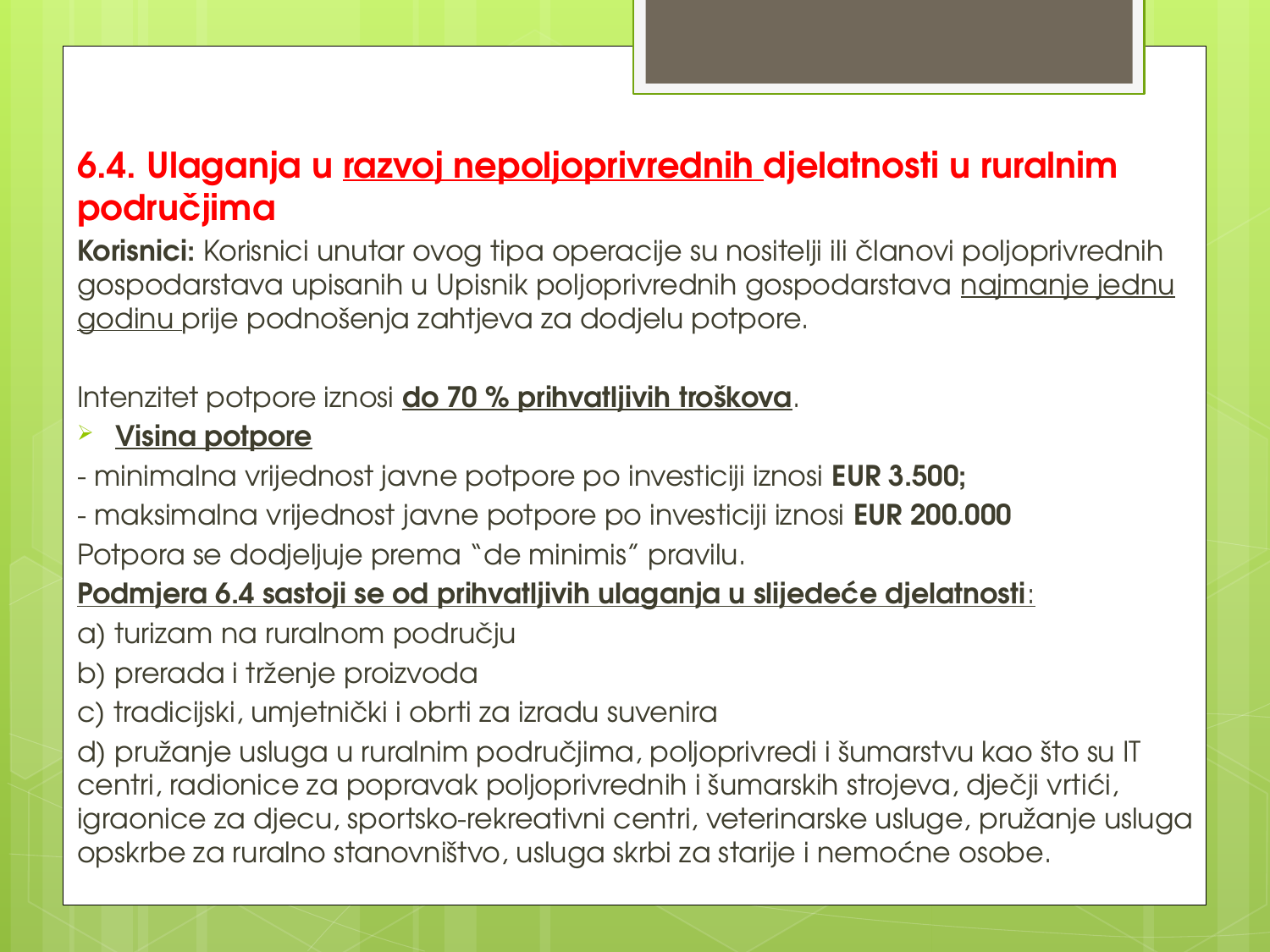

6.4. Ulaganja u razvoj nepoljoprivrednih djelatnosti u ruralnim područjima
Korisnici: Korisnici unutar ovog tipa operacije su nositelji ili članovi poljoprivrednih gospodarstava upisanih u Upisnik poljoprivrednih gospodarstava najmanje jednu godinu prije podnošenja zahtjeva za dodjelu potpore.

Intenzitet potpore iznosi do 70 % prihvatljivih troškova.
Visina potpore
- minimalna vrijednost javne potpore po investiciji iznosi EUR 3.500;
- maksimalna vrijednost javne potpore po investiciji iznosi EUR 200.000
Potpora se dodjeljuje prema “de minimis” pravilu.
Podmjera 6.4 sastoji se od prihvatljivih ulaganja u slijedeće djelatnosti:
a) turizam na ruralnom području
b) prerada i trženje proizvoda
c) tradicijski, umjetnički i obrti za izradu suvenira
d) pružanje usluga u ruralnim područjima, poljoprivredi i šumarstvu kao što su IT centri, radionice za popravak poljoprivrednih i šumarskih strojeva, dječji vrtići, igraonice za djecu, sportsko-rekreativni centri, veterinarske usluge, pružanje usluga opskrbe za ruralno stanovništvo, usluga skrbi za starije i nemoćne osobe.